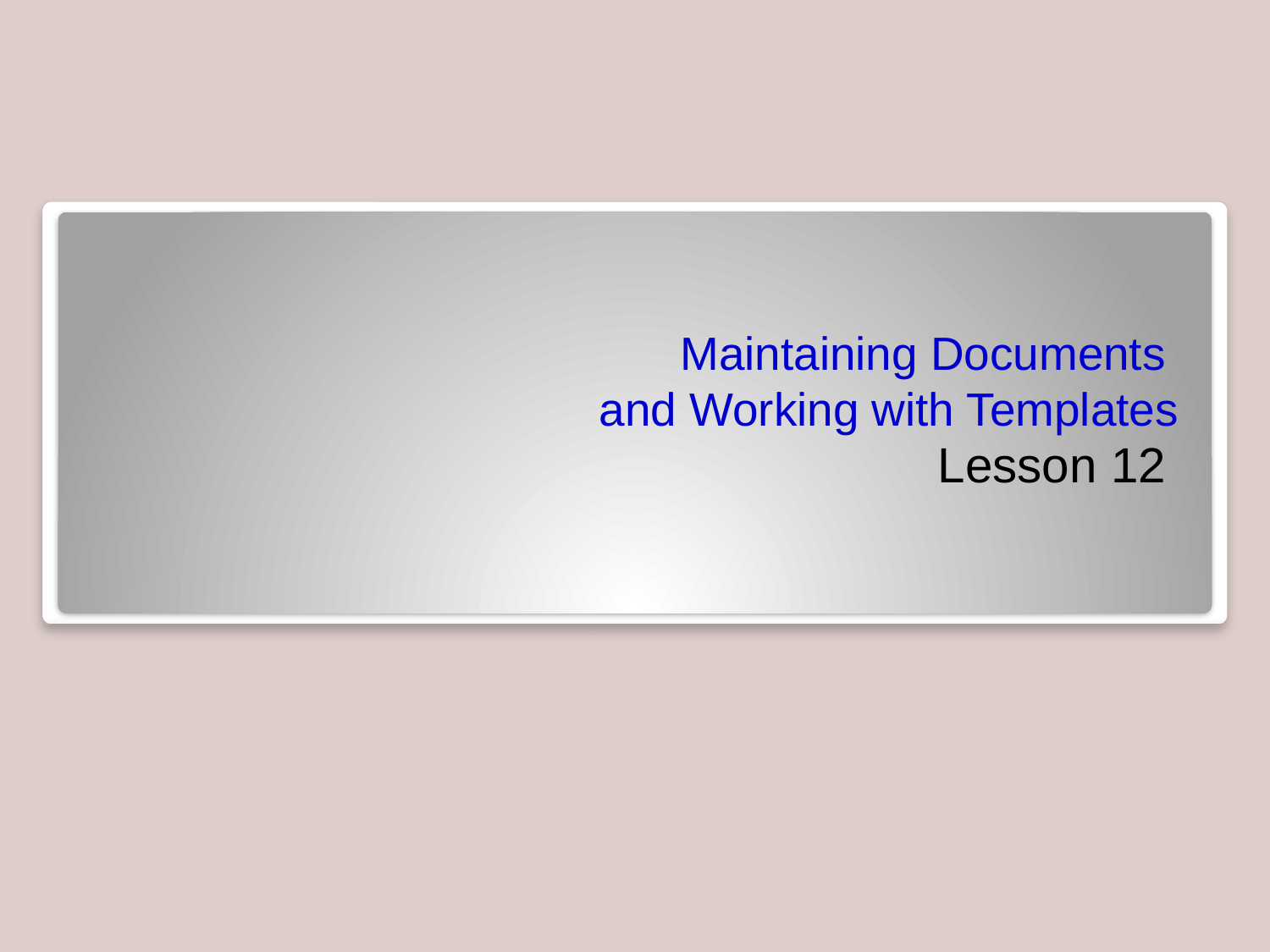

Maintaining Documents
and Working with Templates
Lesson 12